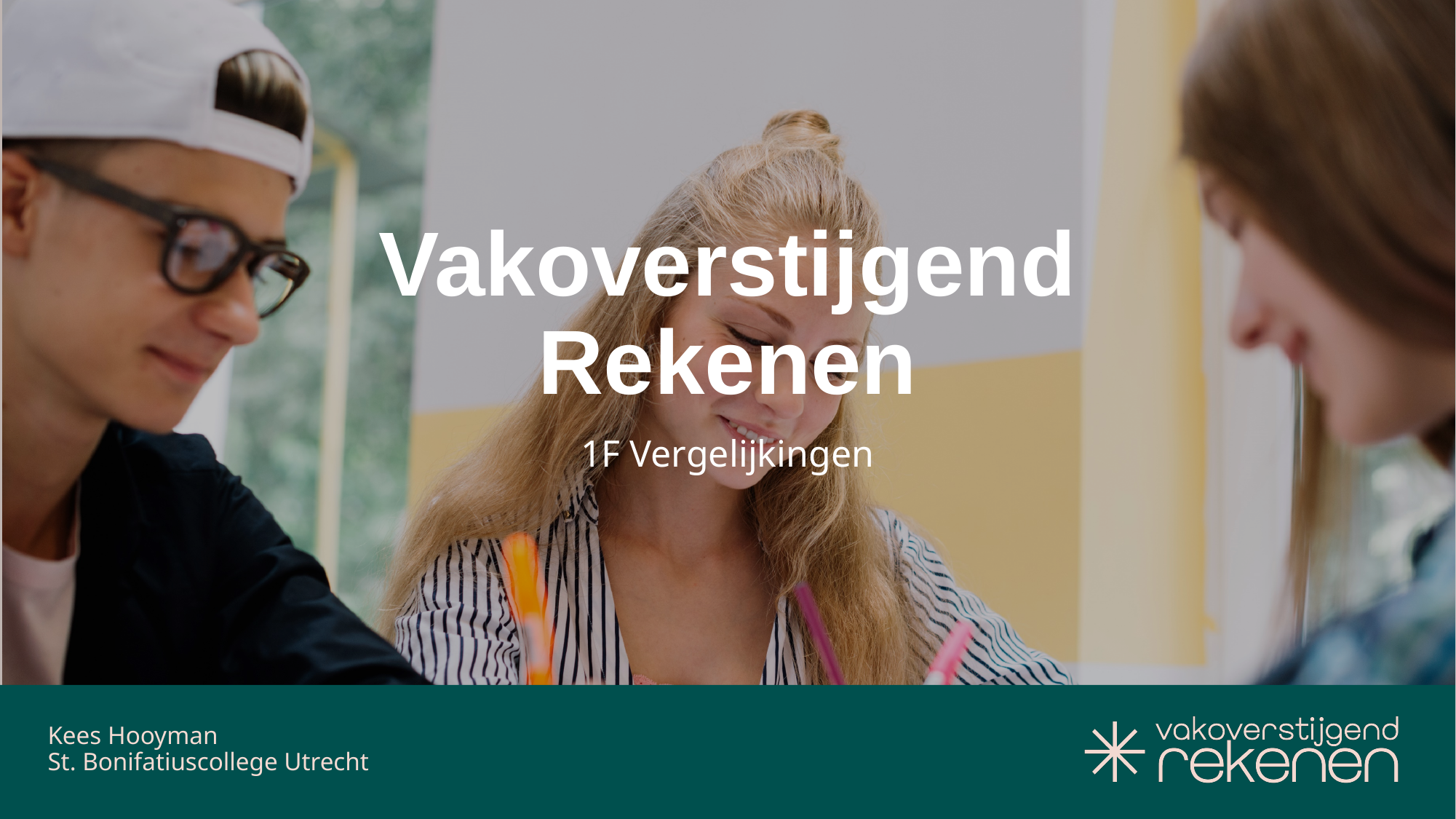

# Vakoverstijgend Rekenen
1F Vergelijkingen
Kees Hooyman
St. Bonifatiuscollege Utrecht